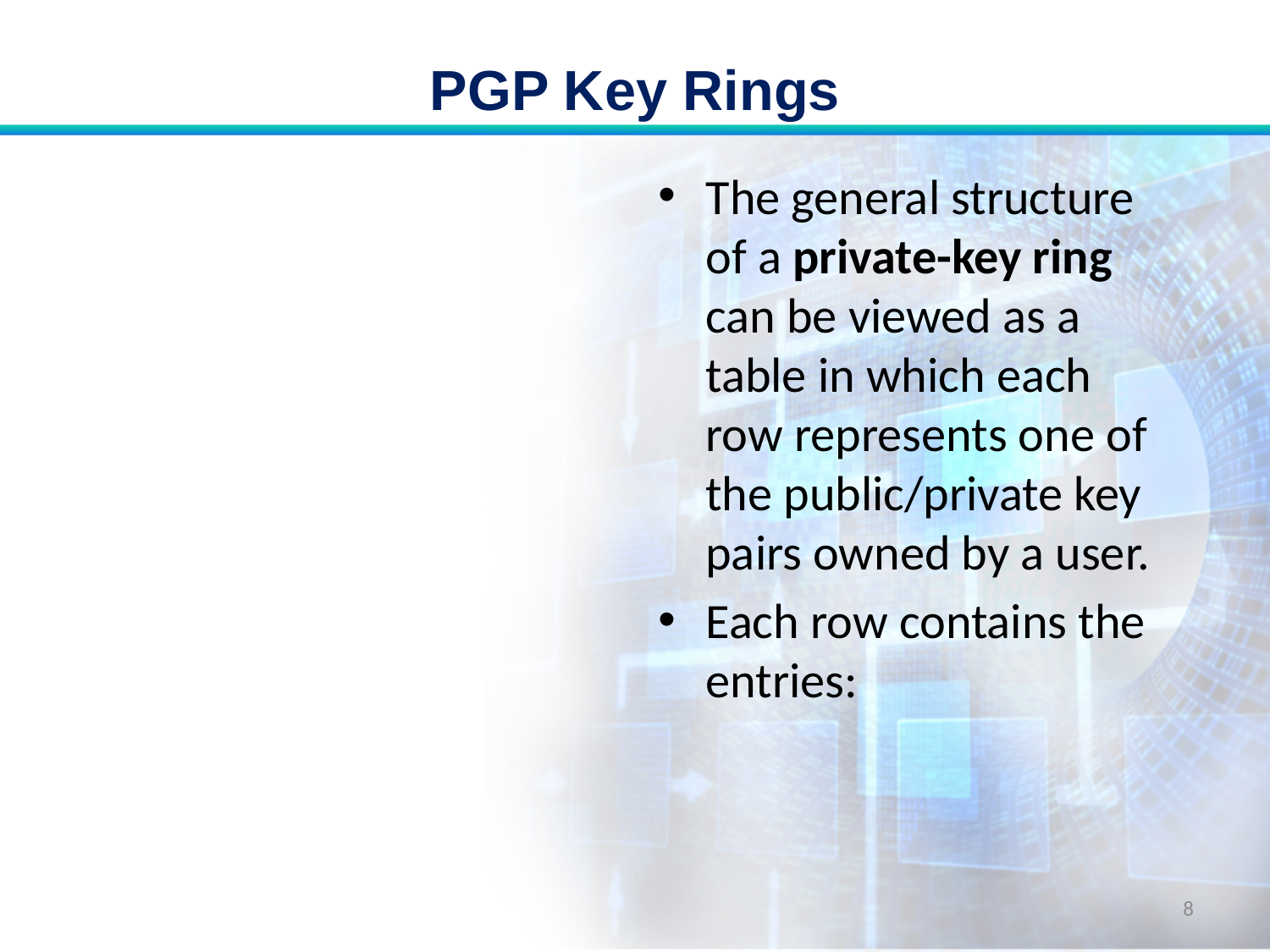

# PGP Key Rings
The general structure of a private-key ring can be viewed as a table in which each row represents one of the public/private key pairs owned by a user.
Each row contains the entries:
8